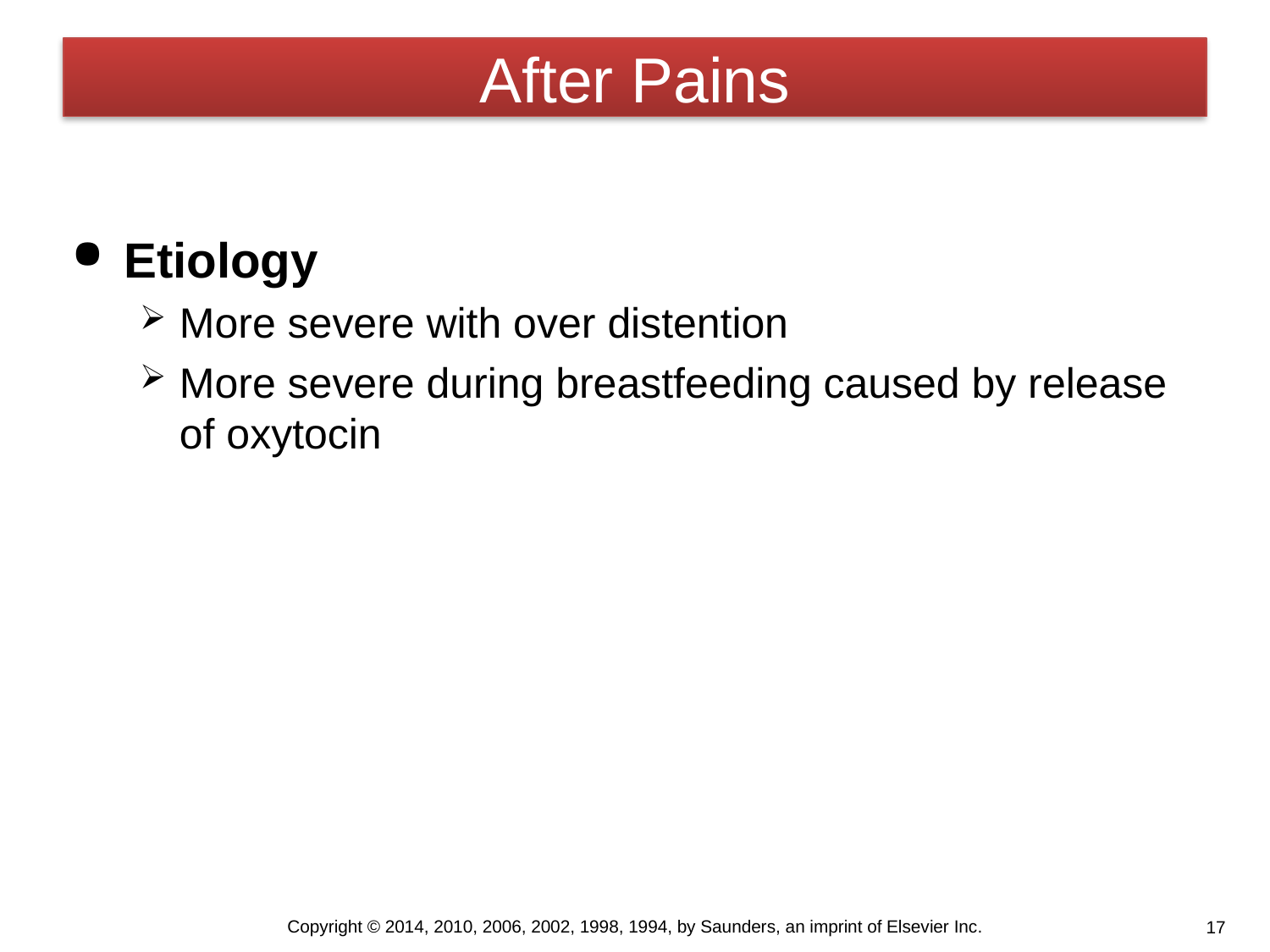

# After Pains
Etiology
More severe with over distention
More severe during breastfeeding caused by release of oxytocin
Copyright © 2014, 2010, 2006, 2002, 1998, 1994, by Saunders, an imprint of Elsevier Inc.
17